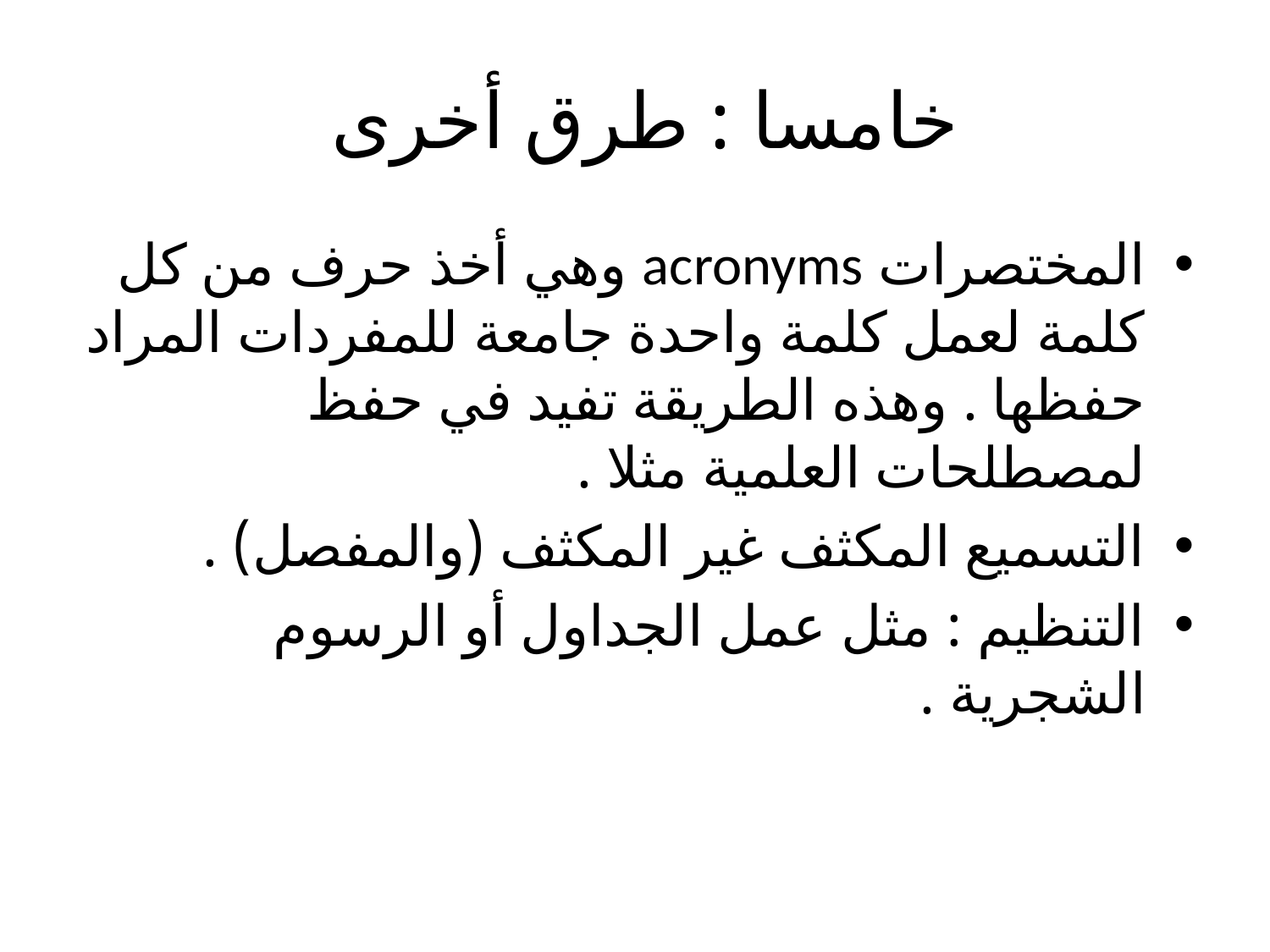

# خامسا : طرق أخرى
المختصرات acronyms وهي أخذ حرف من كل كلمة لعمل كلمة واحدة جامعة للمفردات المراد حفظها . وهذه الطريقة تفيد في حفظ لمصطلحات العلمية مثلا .
التسميع المكثف غير المكثف (والمفصل) .
التنظيم : مثل عمل الجداول أو الرسوم الشجرية .